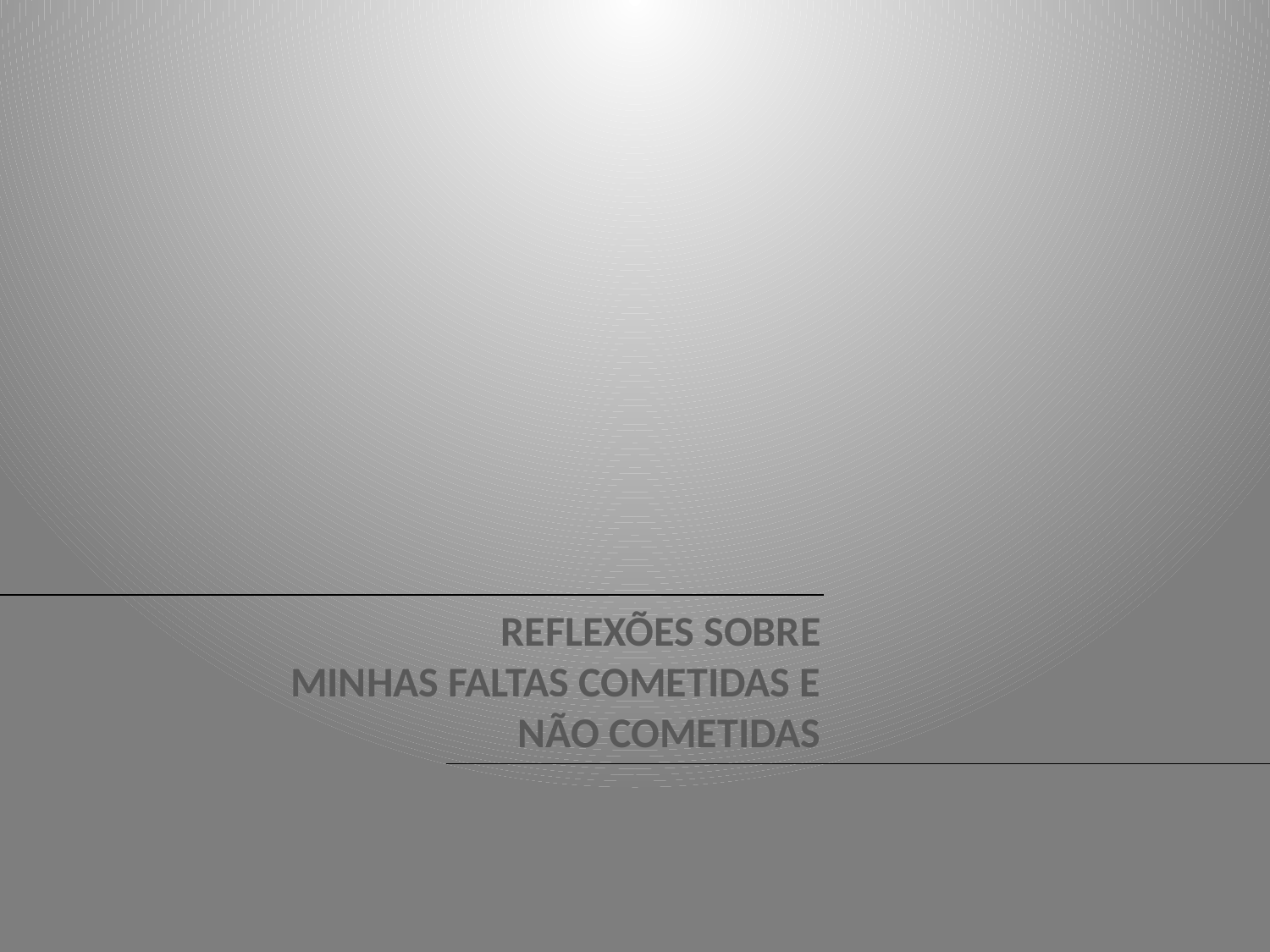

REFLEXÕES SOBRE
MINHAS FALTAS COMETIDAS E NÃO COMETIDAS